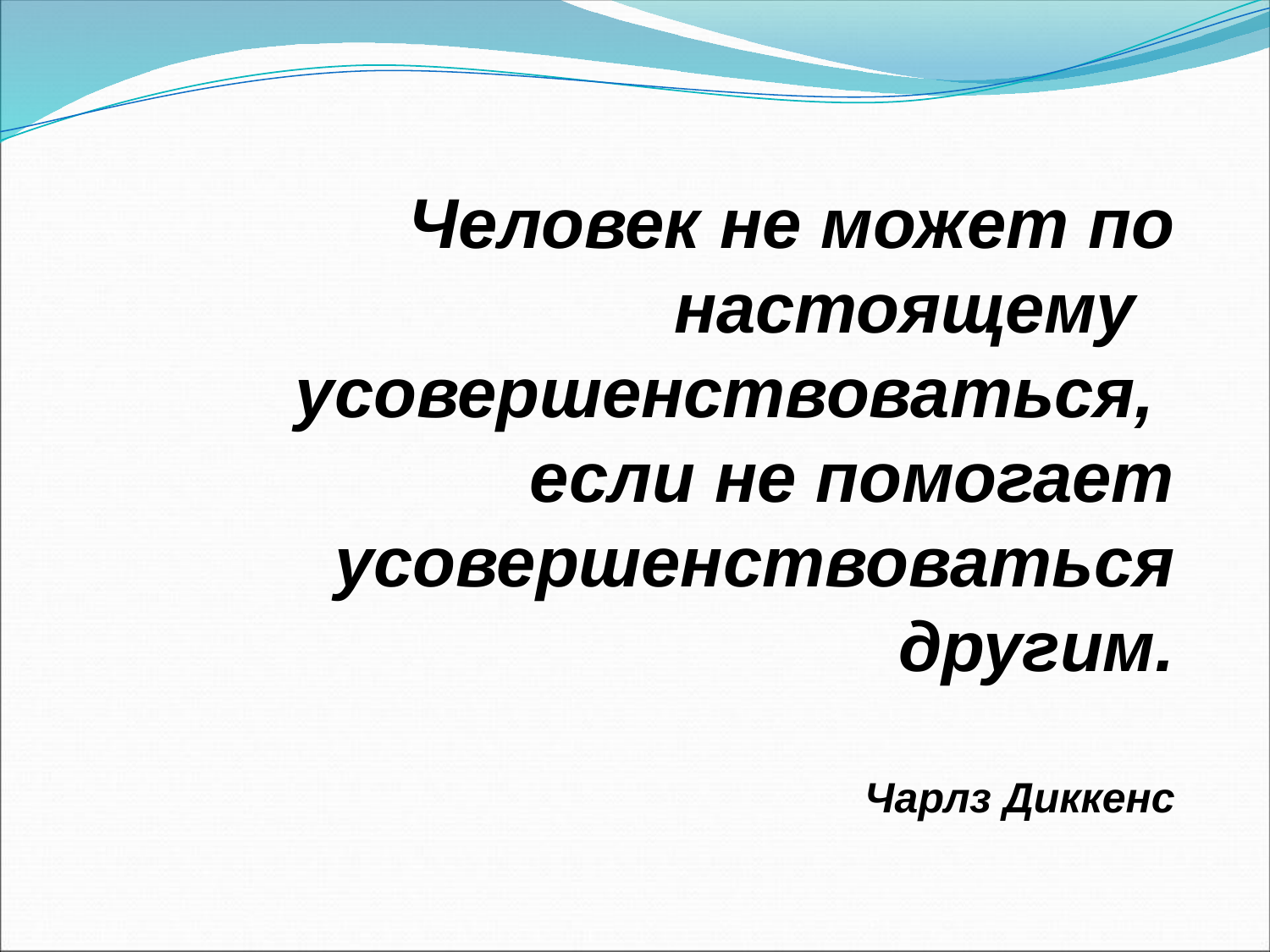

Человек не может по настоящему
усовершенствоваться,
если не помогает усовершенствоваться другим.

Чарлз Диккенс